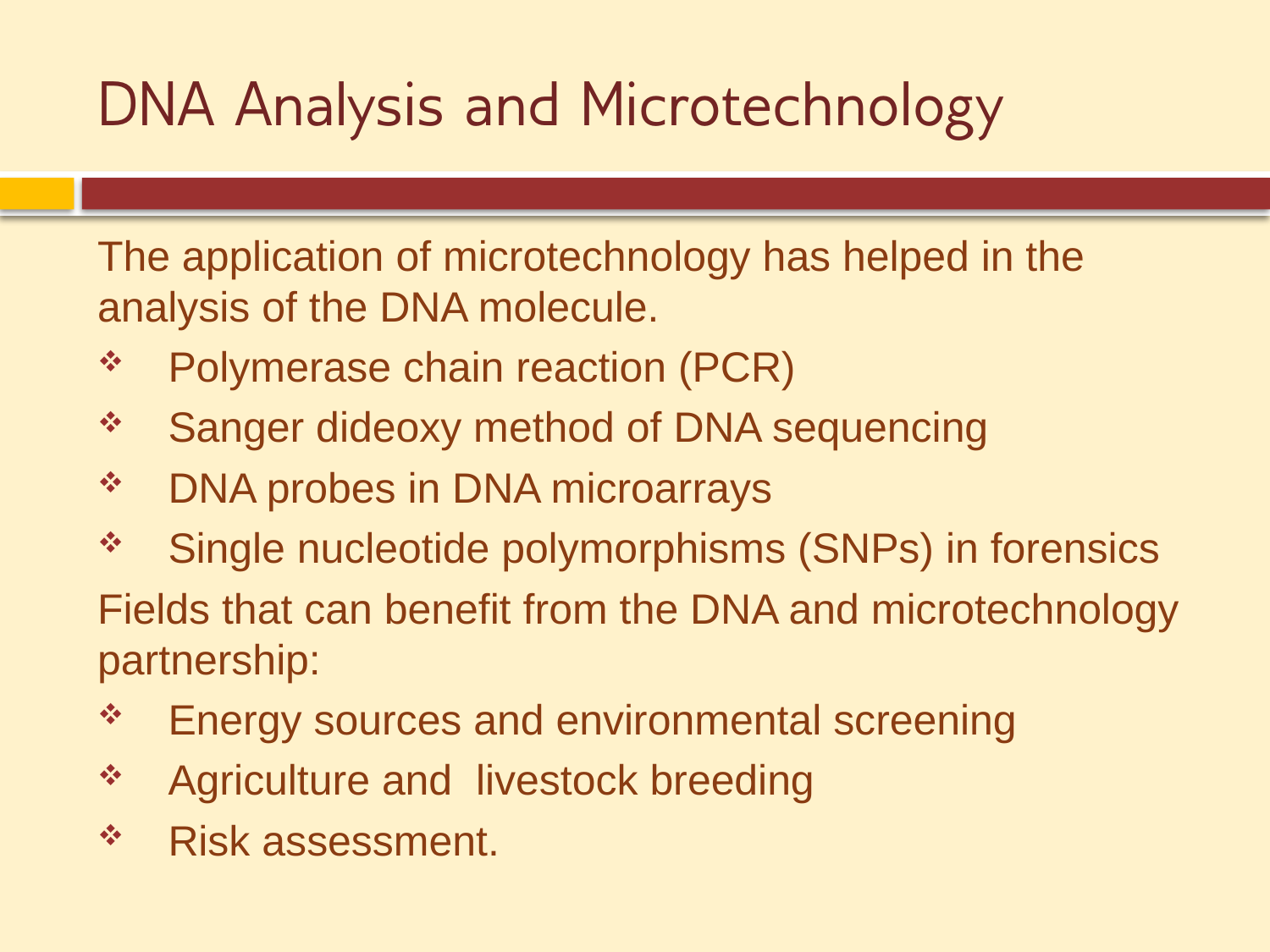

# DNA Analysis and Microtechnology
The application of microtechnology has helped in the analysis of the DNA molecule.
Polymerase chain reaction (PCR)
Sanger dideoxy method of DNA sequencing
DNA probes in DNA microarrays
Single nucleotide polymorphisms (SNPs) in forensics
Fields that can benefit from the DNA and microtechnology partnership:
Energy sources and environmental screening
Agriculture and  livestock breeding
Risk assessment.